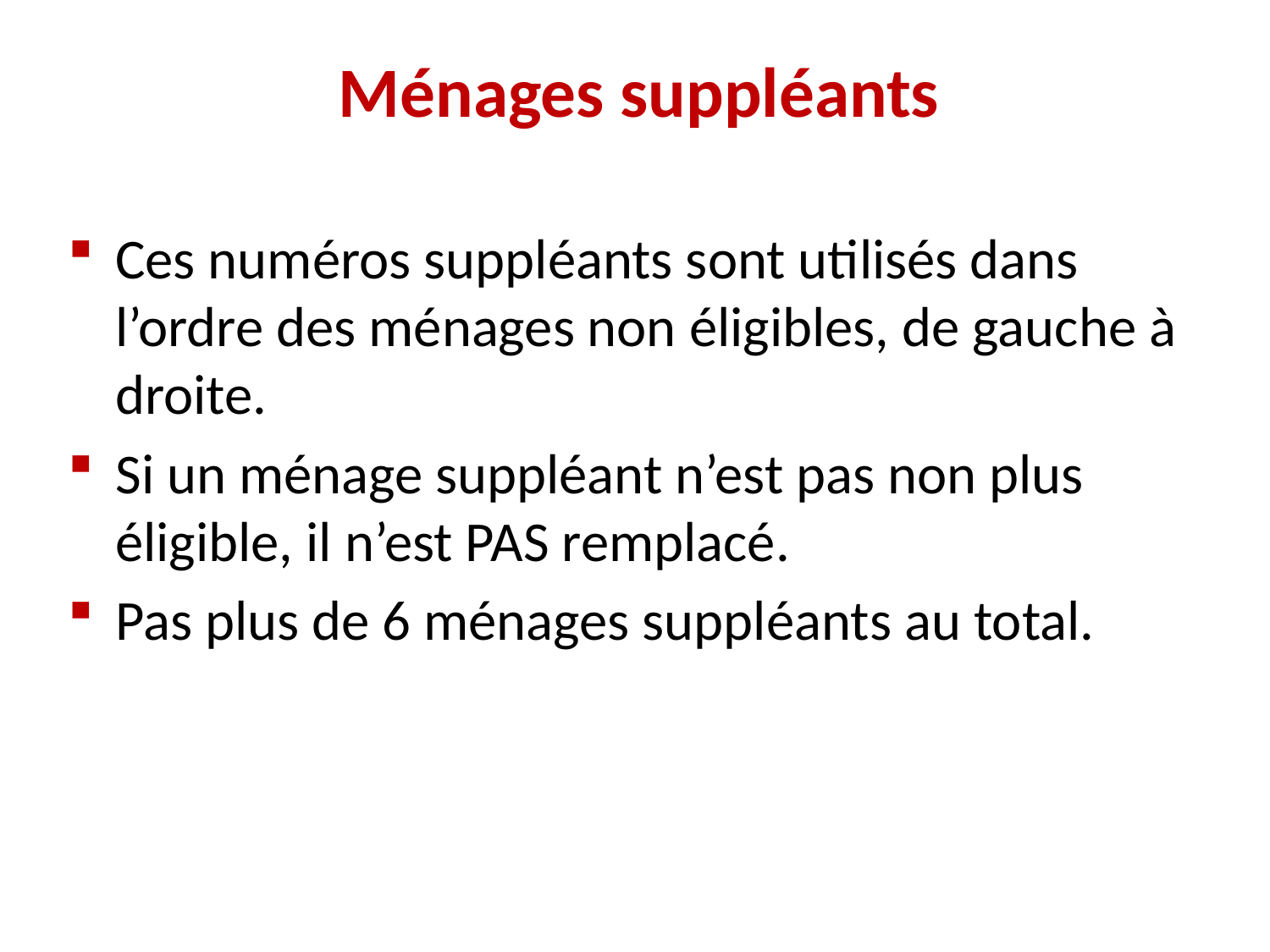

Ménages suppléants
Ces numéros suppléants sont utilisés dans l’ordre des ménages non éligibles, de gauche à droite.
Si un ménage suppléant n’est pas non plus éligible, il n’est PAS remplacé.
Pas plus de 6 ménages suppléants au total.